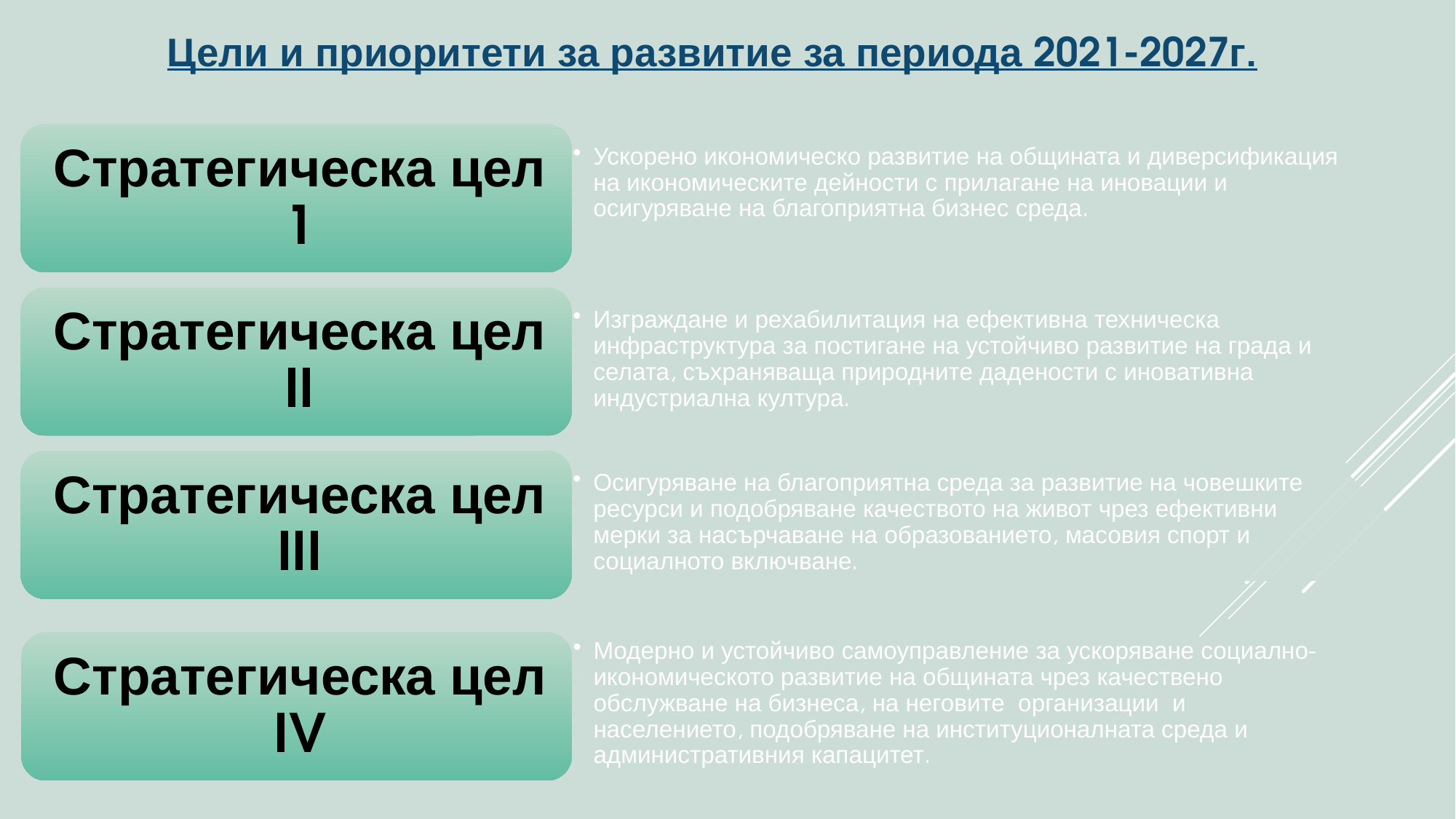

Цели и приоритети за развитие за периода 2021-2027г.
Ускорено икономическо развитие на общината и диверсификация на икономическите дейности с прилагане на иновации и осигуряване на благоприятна бизнес среда.
Стратегическа цел 1
Изграждане и рехабилитация на ефективна техническа инфраструктура за постигане на устойчиво развитие на града и селата, съхраняваща природните дадености с иновативна индустриална култура.
Стратегическа цел II
Осигуряване на благоприятна среда за развитие на човешките ресурси и подобряване качеството на живот чрез ефективни  мерки за насърчаване на образованието, масовия спорт и социалното включване.
Стратегическа цел III
Модерно и устойчиво самоуправление за ускоряване социално-икономическото развитие на общината чрез качествено обслужване на бизнеса, на неговите  организации  и населението, подобряване на институционалната среда и административния капацитет.
Стратегическа цел IV